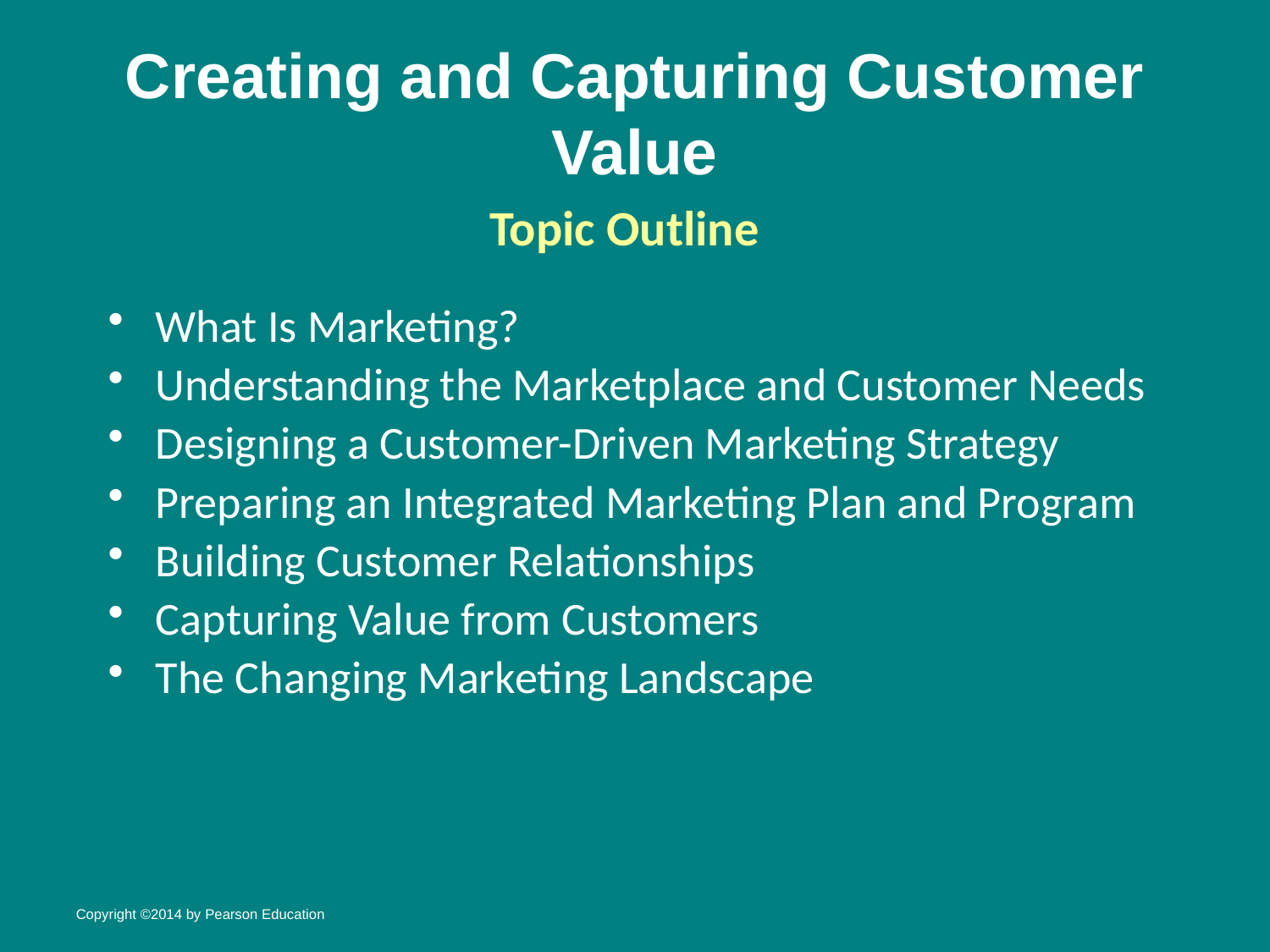

# Creating and Capturing Customer Value
Topic Outline
What Is Marketing?
Understanding the Marketplace and Customer Needs
Designing a Customer-Driven Marketing Strategy
Preparing an Integrated Marketing Plan and Program
Building Customer Relationships
Capturing Value from Customers
The Changing Marketing Landscape
Copyright ©2014 by Pearson Education